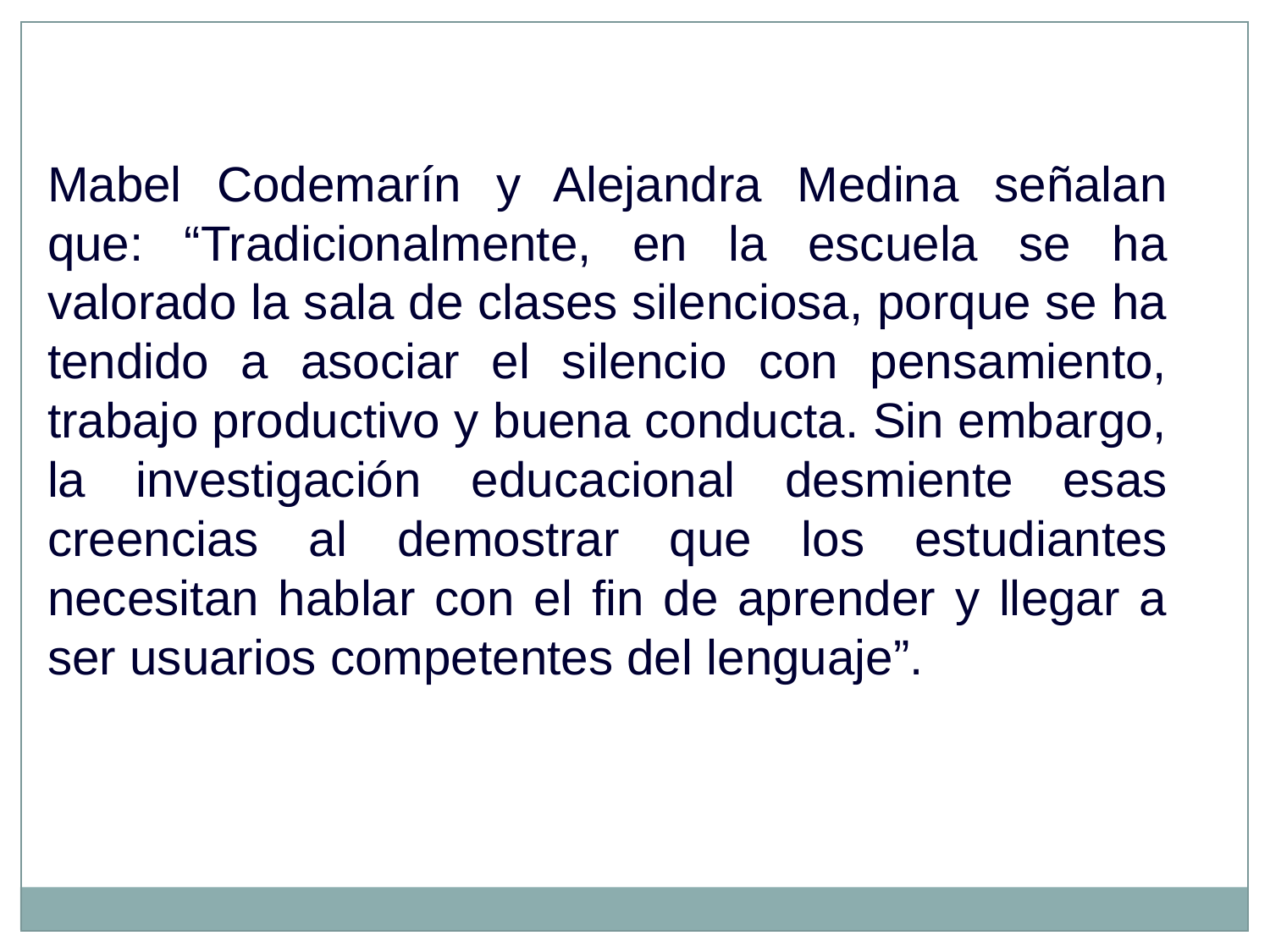

Mabel Codemarín y Alejandra Medina señalan que: “Tradicionalmente, en la escuela se ha valorado la sala de clases silenciosa, porque se ha tendido a asociar el silencio con pensamiento, trabajo productivo y buena conducta. Sin embargo, la investigación educacional desmiente esas creencias al demostrar que los estudiantes necesitan hablar con el fin de aprender y llegar a ser usuarios competentes del lenguaje”.